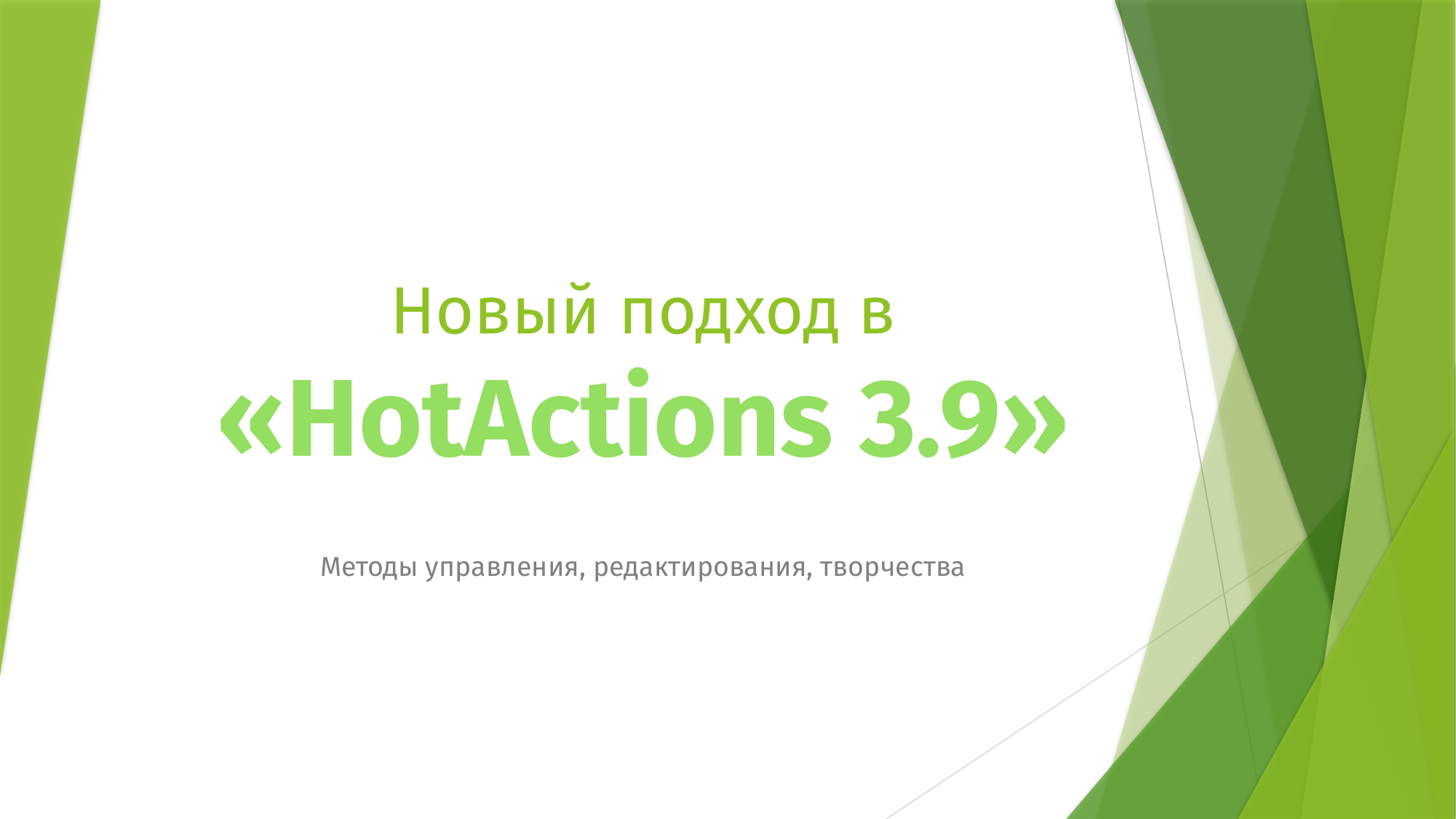

# Новый подход в «HotActions 3.9»
Методы управления, редактирования, творчества